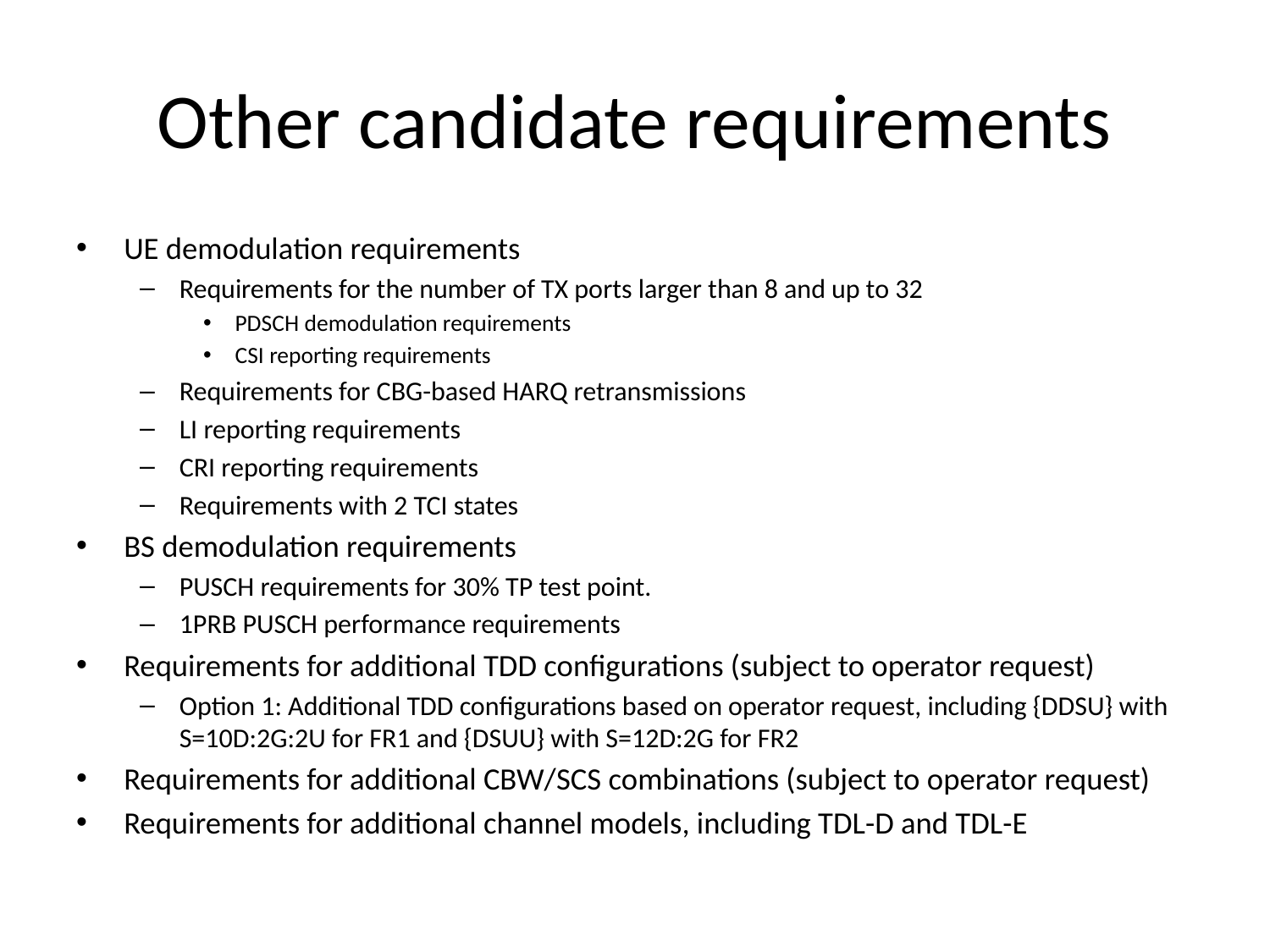

# Other candidate requirements
UE demodulation requirements
Requirements for the number of TX ports larger than 8 and up to 32
PDSCH demodulation requirements
CSI reporting requirements
Requirements for CBG-based HARQ retransmissions
LI reporting requirements
CRI reporting requirements
Requirements with 2 TCI states
BS demodulation requirements
PUSCH requirements for 30% TP test point.
1PRB PUSCH performance requirements
Requirements for additional TDD configurations (subject to operator request)
Option 1: Additional TDD configurations based on operator request, including {DDSU} with S=10D:2G:2U for FR1 and {DSUU} with S=12D:2G for FR2
Requirements for additional CBW/SCS combinations (subject to operator request)
Requirements for additional channel models, including TDL-D and TDL-E